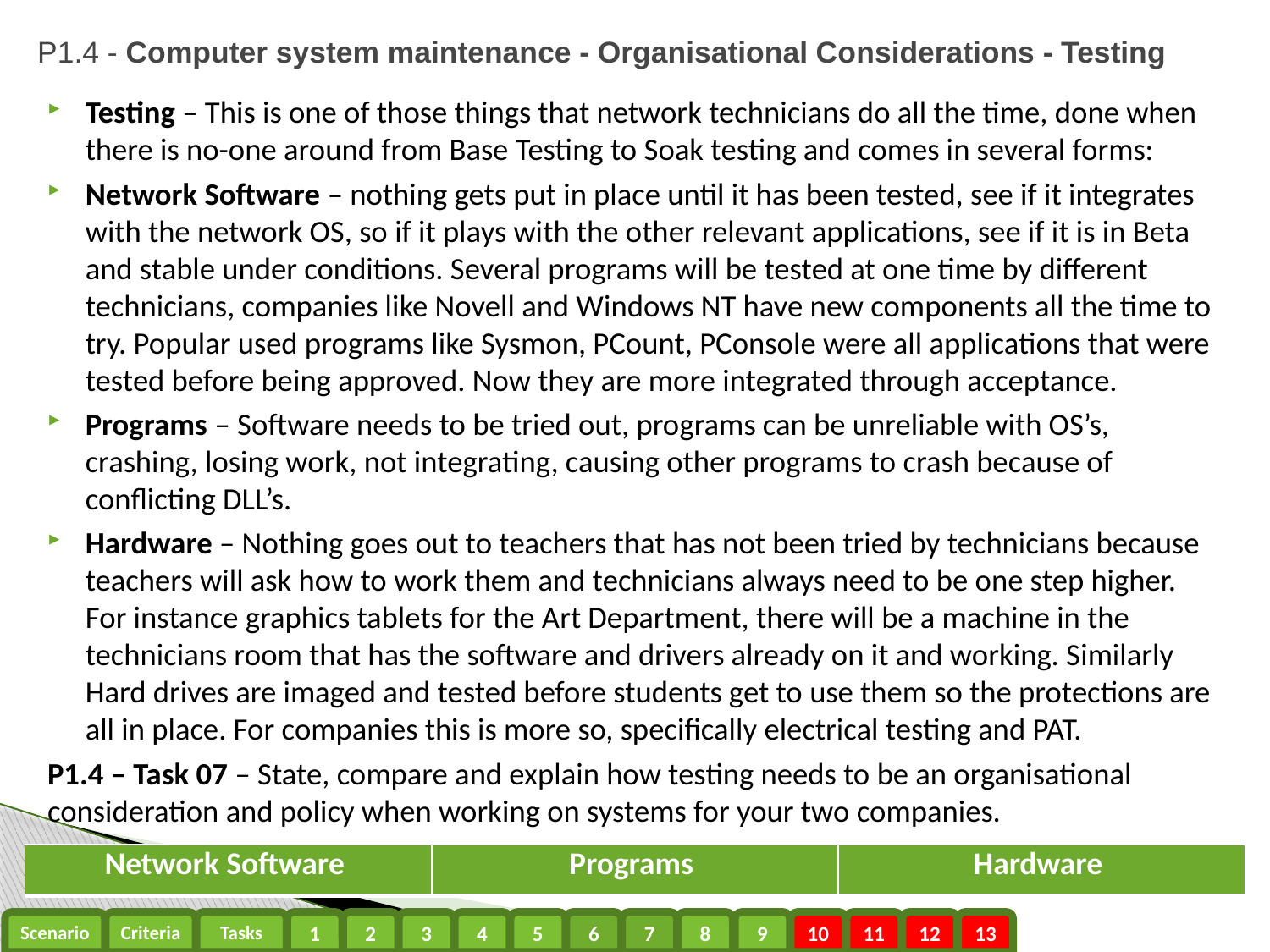

# P1.4 - Computer system maintenance - Organisational Considerations - Testing
Testing – This is one of those things that network technicians do all the time, done when there is no-one around from Base Testing to Soak testing and comes in several forms:
Network Software – nothing gets put in place until it has been tested, see if it integrates with the network OS, so if it plays with the other relevant applications, see if it is in Beta and stable under conditions. Several programs will be tested at one time by different technicians, companies like Novell and Windows NT have new components all the time to try. Popular used programs like Sysmon, PCount, PConsole were all applications that were tested before being approved. Now they are more integrated through acceptance.
Programs – Software needs to be tried out, programs can be unreliable with OS’s, crashing, losing work, not integrating, causing other programs to crash because of conflicting DLL’s.
Hardware – Nothing goes out to teachers that has not been tried by technicians because teachers will ask how to work them and technicians always need to be one step higher. For instance graphics tablets for the Art Department, there will be a machine in the technicians room that has the software and drivers already on it and working. Similarly Hard drives are imaged and tested before students get to use them so the protections are all in place. For companies this is more so, specifically electrical testing and PAT.
P1.4 – Task 07 – State, compare and explain how testing needs to be an organisational consideration and policy when working on systems for your two companies.
| Network Software | Programs | Hardware |
| --- | --- | --- |